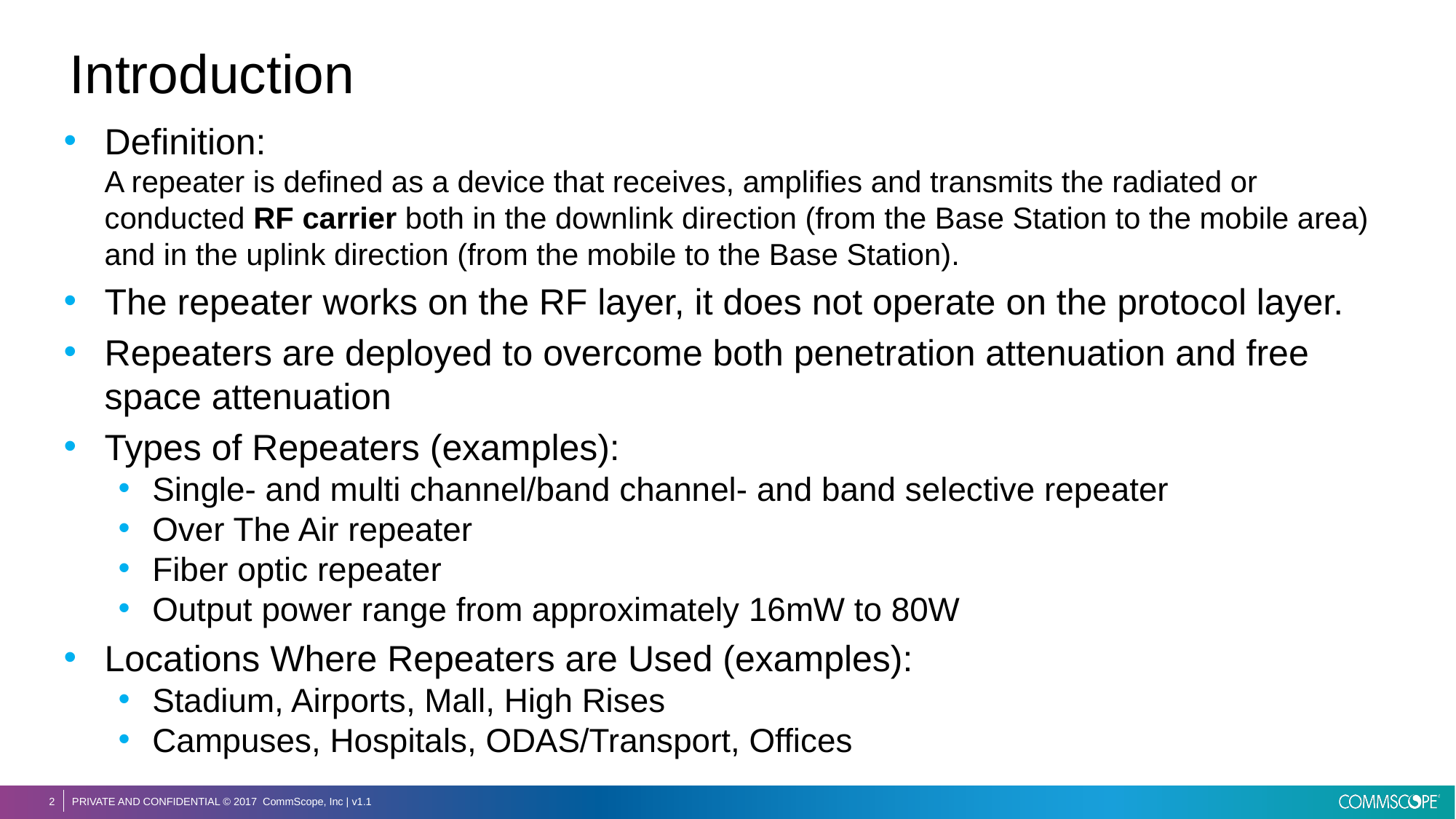

# Introduction
Definition:
A repeater is defined as a device that receives, amplifies and transmits the radiated or conducted RF carrier both in the downlink direction (from the Base Station to the mobile area) and in the uplink direction (from the mobile to the Base Station).
The repeater works on the RF layer, it does not operate on the protocol layer.
Repeaters are deployed to overcome both penetration attenuation and free space attenuation
Types of Repeaters (examples):
Single- and multi channel/band channel- and band selective repeater
Over The Air repeater
Fiber optic repeater
Output power range from approximately 16mW to 80W
Locations Where Repeaters are Used (examples):
Stadium, Airports, Mall, High Rises
Campuses, Hospitals, ODAS/Transport, Offices